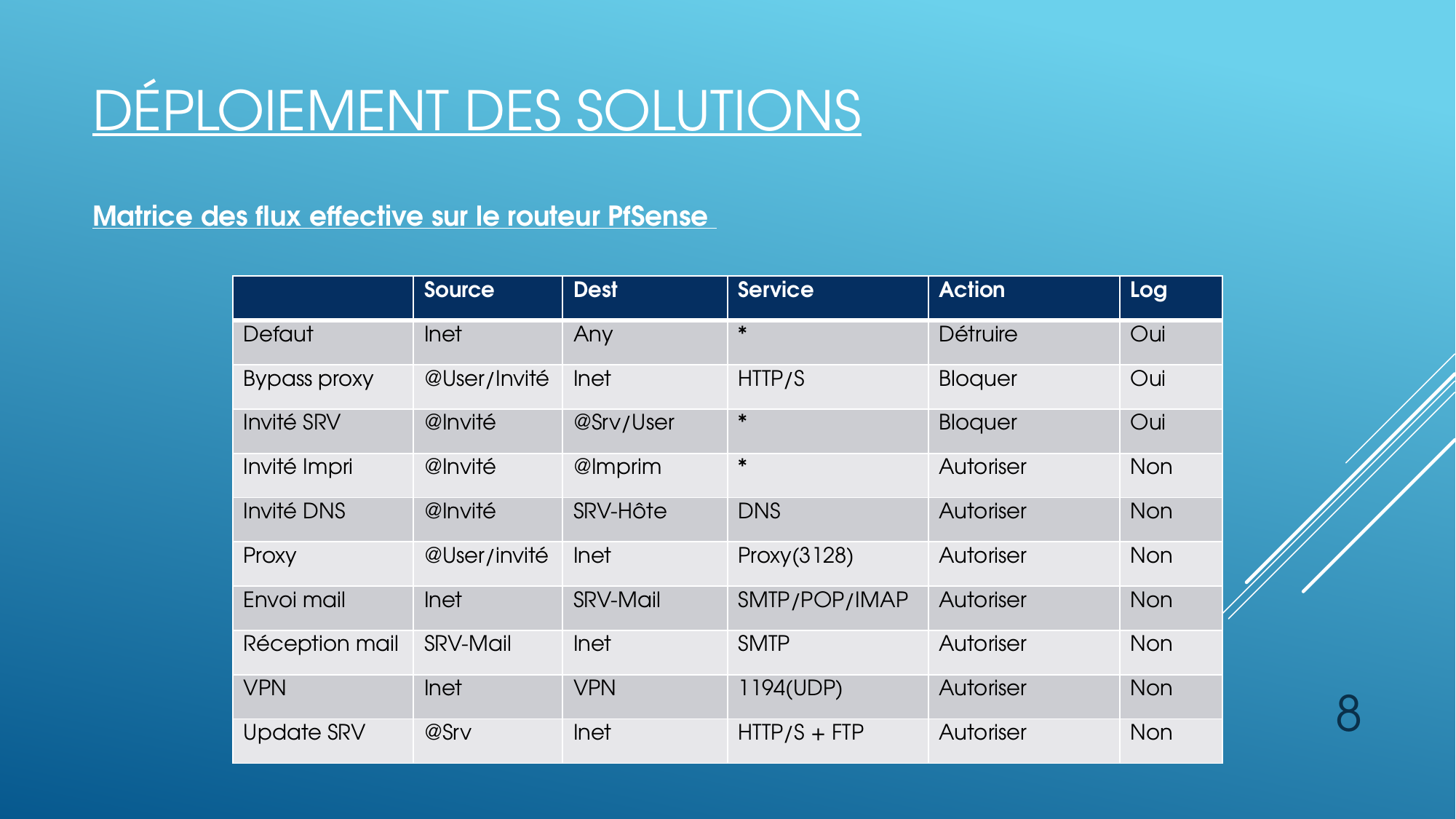

# Déploiement des solutions
Matrice des flux effective sur le routeur PfSense
|  | Source | Dest | Service | Action | Log |
| --- | --- | --- | --- | --- | --- |
| Defaut | Inet | Any | \* | Détruire | Oui |
| Bypass proxy | @User/Invité | Inet | HTTP/S | Bloquer | Oui |
| Invité SRV | @Invité | @Srv/User | \* | Bloquer | Oui |
| Invité Impri | @Invité | @Imprim | \* | Autoriser | Non |
| Invité DNS | @Invité | SRV-Hôte | DNS | Autoriser | Non |
| Proxy | @User/invité | Inet | Proxy(3128) | Autoriser | Non |
| Envoi mail | Inet | SRV-Mail | SMTP/POP/IMAP | Autoriser | Non |
| Réception mail | SRV-Mail | Inet | SMTP | Autoriser | Non |
| VPN | Inet | VPN | 1194(UDP) | Autoriser | Non |
| Update SRV | @Srv | Inet | HTTP/S + FTP | Autoriser | Non |
8